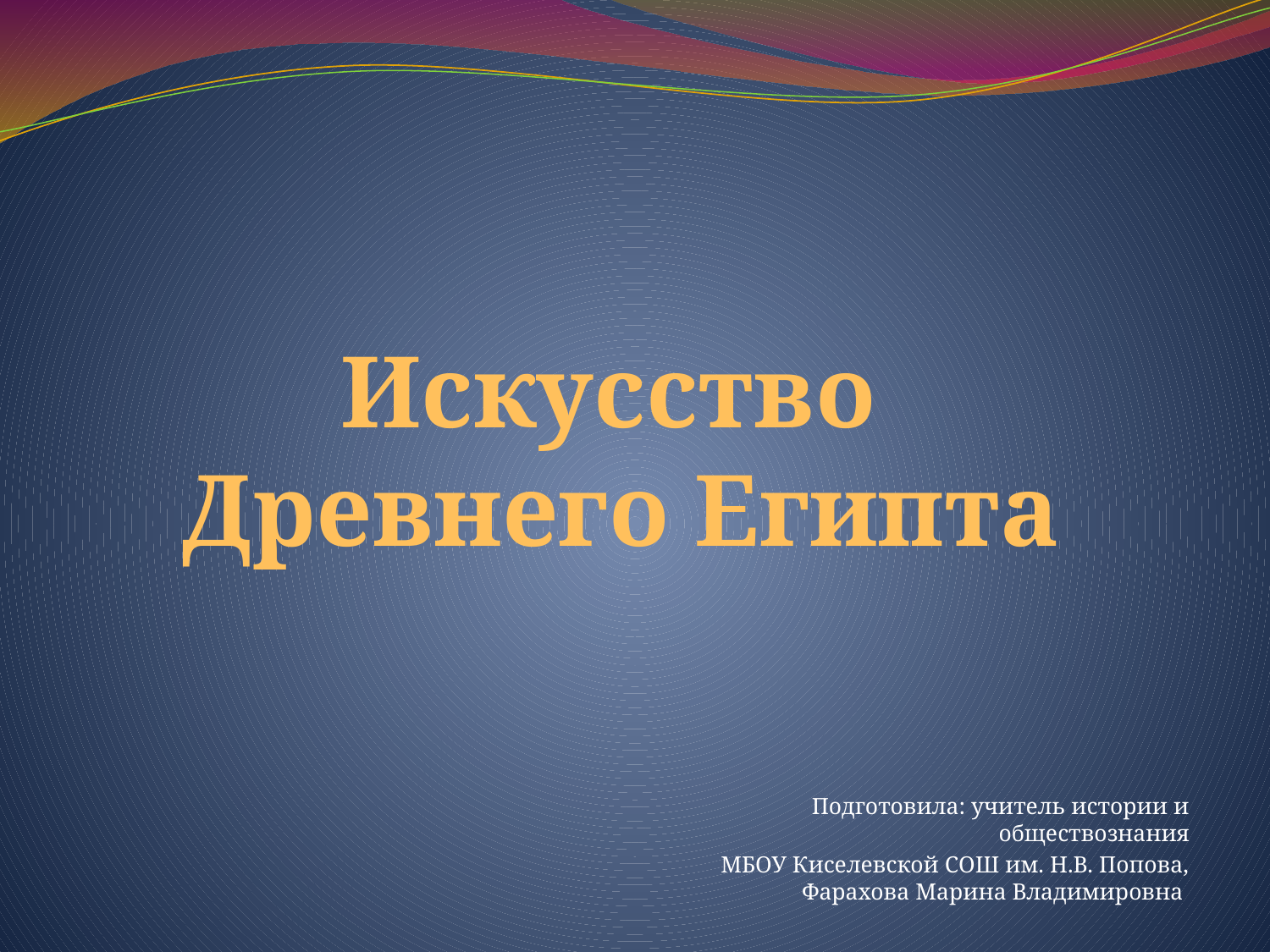

# Искусство Древнего Египта
Подготовила: учитель истории и обществознания
МБОУ Киселевской СОШ им. Н.В. Попова, Фарахова Марина Владимировна